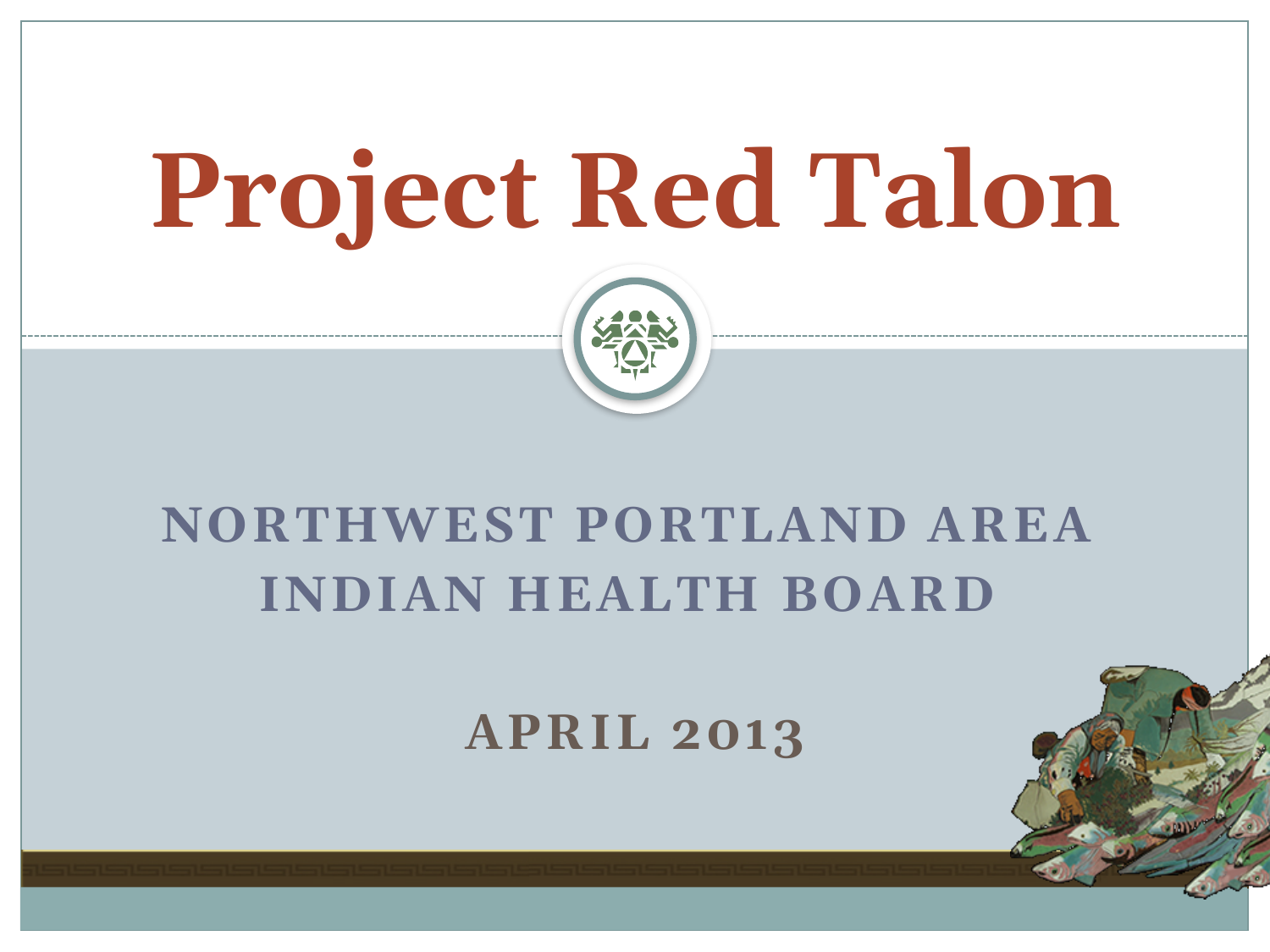

# Project Red Talon
Northwest Portland area
Indian health board

April 2013